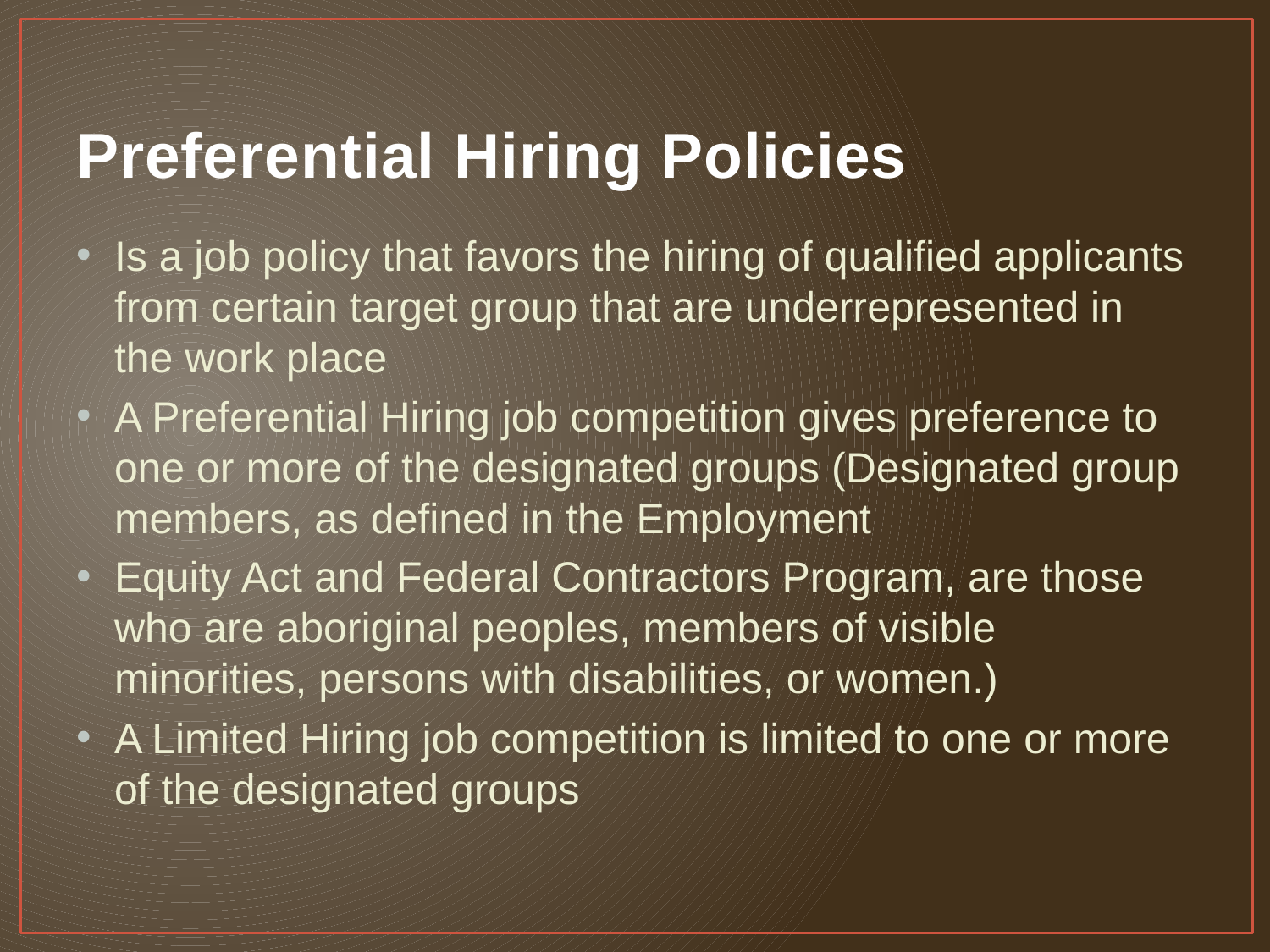

# Preferential Hiring Policies
Is a job policy that favors the hiring of qualified applicants from certain target group that are underrepresented in the work place
A Preferential Hiring job competition gives preference to one or more of the designated groups (Designated group members, as defined in the Employment
Equity Act and Federal Contractors Program, are those who are aboriginal peoples, members of visible minorities, persons with disabilities, or women.)
A Limited Hiring job competition is limited to one or more of the designated groups